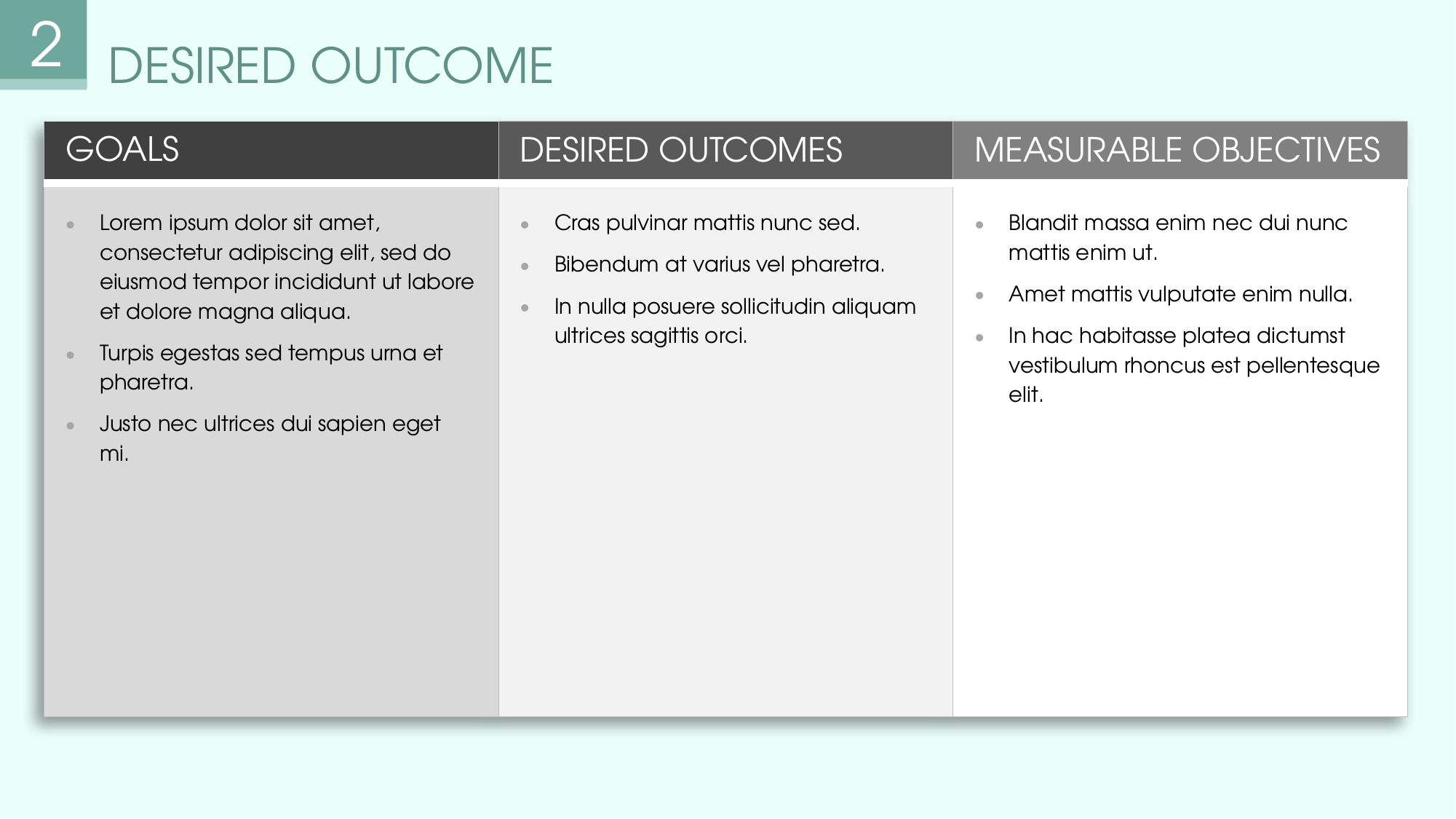

2

DESIRED OUTCOME

| GOALS | DESIRED OUTCOMES | MEASURABLE OBJECTIVES |
| --- | --- | --- |
| Lorem ipsum dolor sit amet, consectetur adipiscing elit, sed do eiusmod tempor incididunt ut labore et dolore magna aliqua. Turpis egestas sed tempus urna et pharetra. Justo nec ultrices dui sapien eget mi. | Cras pulvinar mattis nunc sed. Bibendum at varius vel pharetra. In nulla posuere sollicitudin aliquam ultrices sagittis orci. | Blandit massa enim nec dui nunc mattis enim ut. Amet mattis vulputate enim nulla. In hac habitasse platea dictumst vestibulum rhoncus est pellentesque elit. |